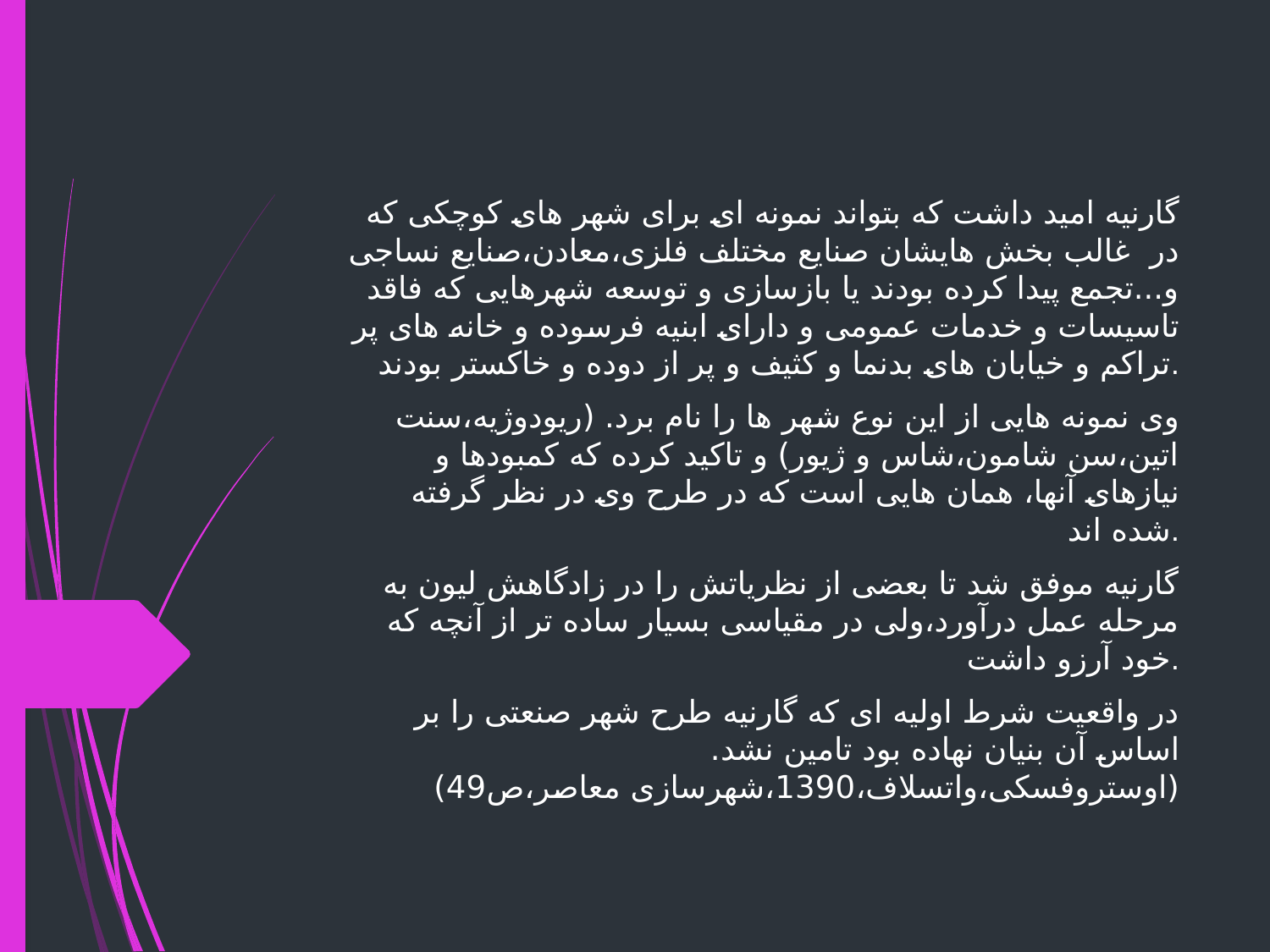

گارنیه امید داشت که بتواند نمونه ای برای شهر های کوچکی که در  غالب بخش هایشان صنایع مختلف فلزی،معادن،صنایع نساجی و...تجمع پیدا کرده بودند یا بازسازی و توسعه شهرهایی که فاقد تاسیسات و خدمات عمومی و دارای ابنیه فرسوده و خانه های پر تراکم و خیابان های بدنما و کثیف و پر از دوده و خاکستر بودند.
وی نمونه هایی از این نوع شهر ها را نام برد. (ریودوژیه،سنت اتین،سن شامون،شاس و ژیور) و تاکید کرده که کمبودها و نیازهای آنها، همان هایی است که در طرح وی در نظر گرفته شده اند.
گارنیه موفق شد تا بعضی از نظریاتش را در زادگاهش لیون به مرحله عمل درآورد،ولی در مقیاسی بسیار ساده تر از آنچه که خود آرزو داشت.
در واقعیت شرط اولیه ای که گارنیه طرح شهر صنعتی را بر اساس آن بنیان نهاده بود تامین نشد. (اوستروفسکی،واتسلاف،1390،شهرسازی معاصر،ص49)